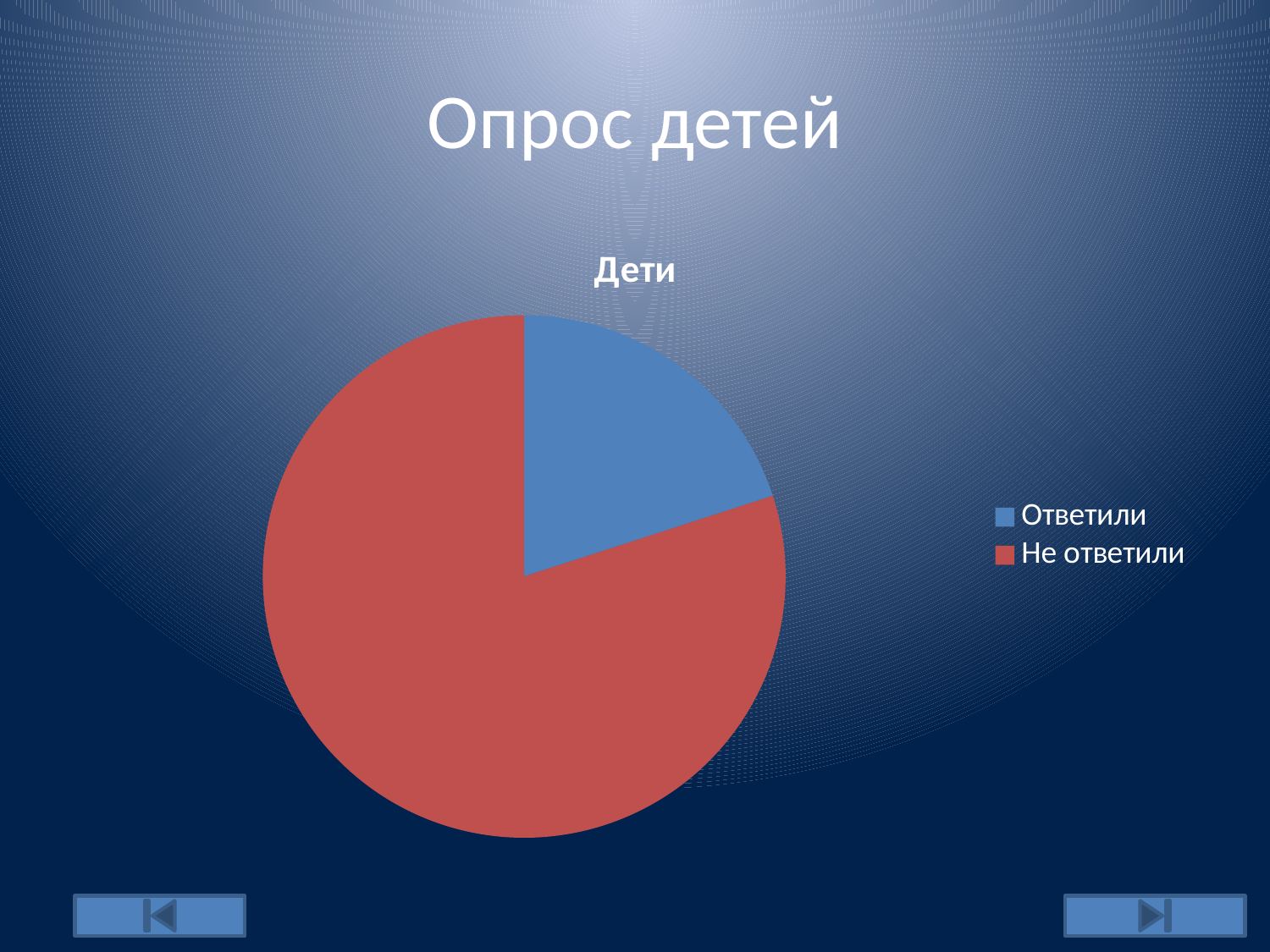

# Опрос детей

### Chart:

| Category | Дети |
|---|---|
| Ответили  | 0.2 |
| Не ответили | 0.8 |